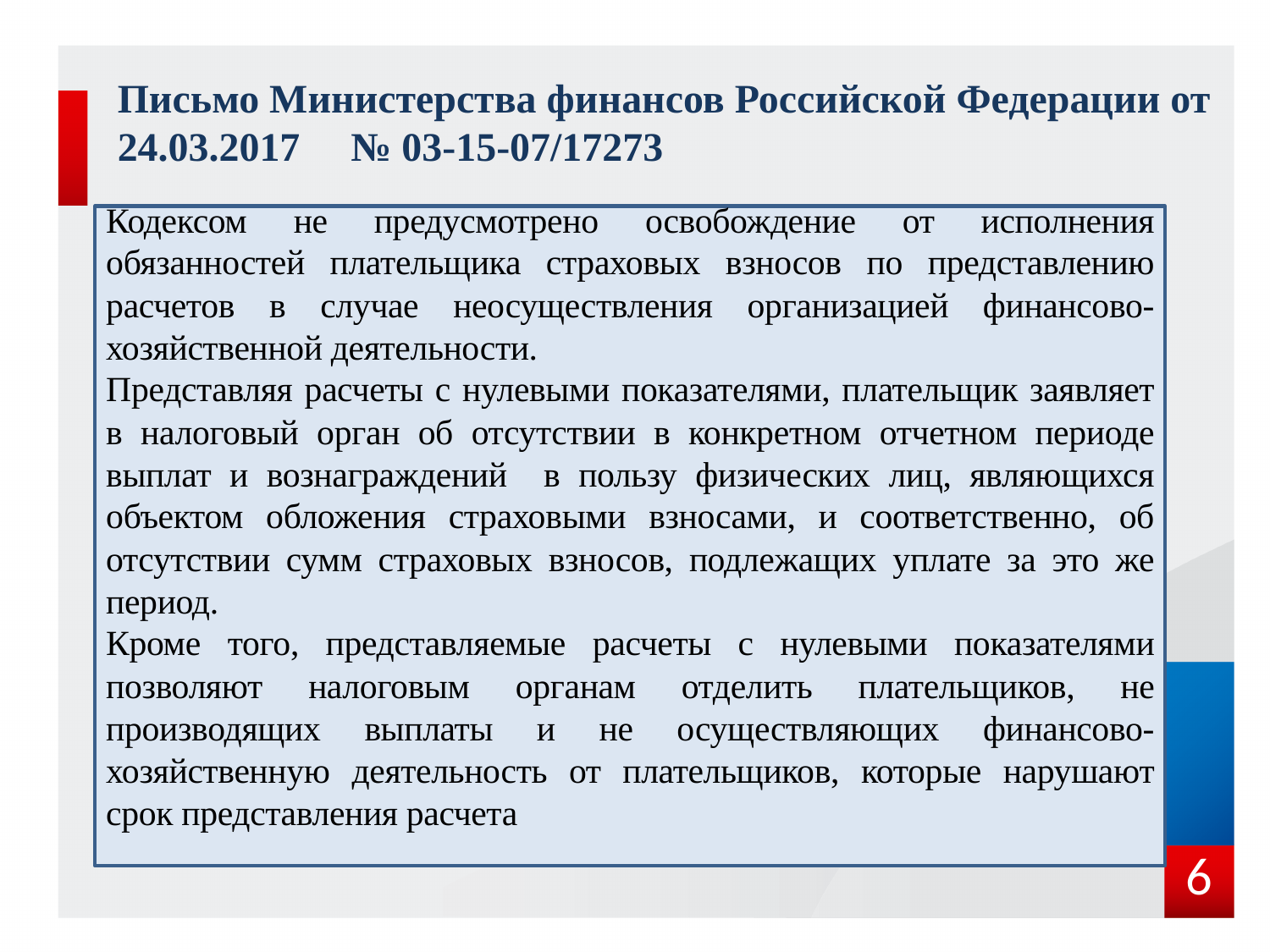

Письмо Министерства финансов Российской Федерации от 24.03.2017     № 03-15-07/17273
Кодексом не предусмотрено освобождение от исполнения обязанностей плательщика страховых взносов по представлению расчетов в случае неосуществления организацией финансово-хозяйственной деятельности.
Представляя расчеты с нулевыми показателями, плательщик заявляет в налоговый орган об отсутствии в конкретном отчетном периоде выплат и вознаграждений  в пользу физических лиц, являющихся объектом обложения страховыми взносами, и соответственно, об отсутствии сумм страховых взносов, подлежащих уплате за это же период.
Кроме того, представляемые расчеты с нулевыми показателями позволяют налоговым органам отделить плательщиков, не производящих выплаты и не осуществляющих финансово-хозяйственную деятельность от плательщиков, которые нарушают срок представления расчета

6